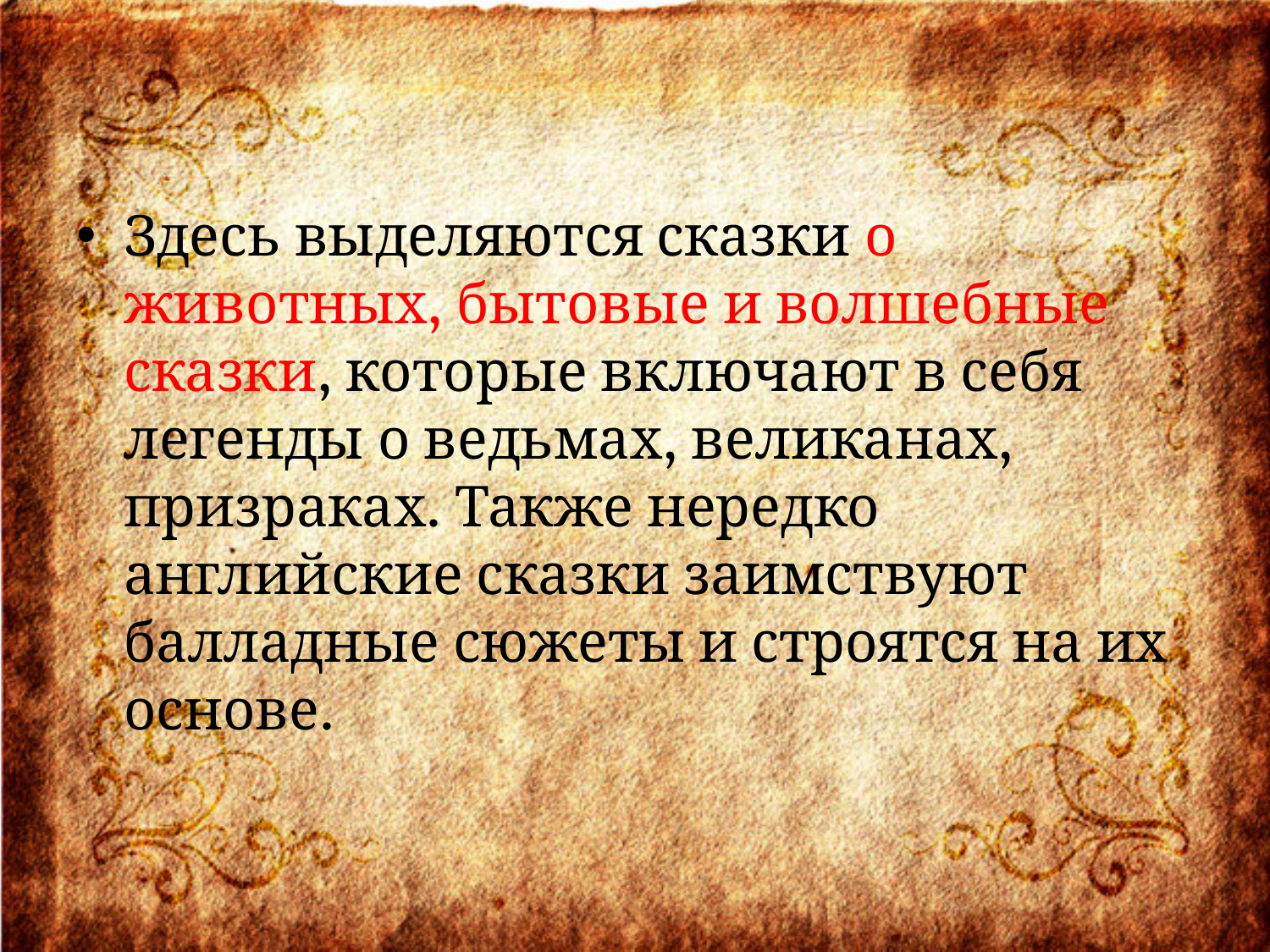

Здесь выделяются сказки о животных, бытовые и волшебные сказки, которые включают в себя легенды о ведьмах, великанах, призраках. Также нередко английские сказки заимствуют балладные сюжеты и строятся на их основе.